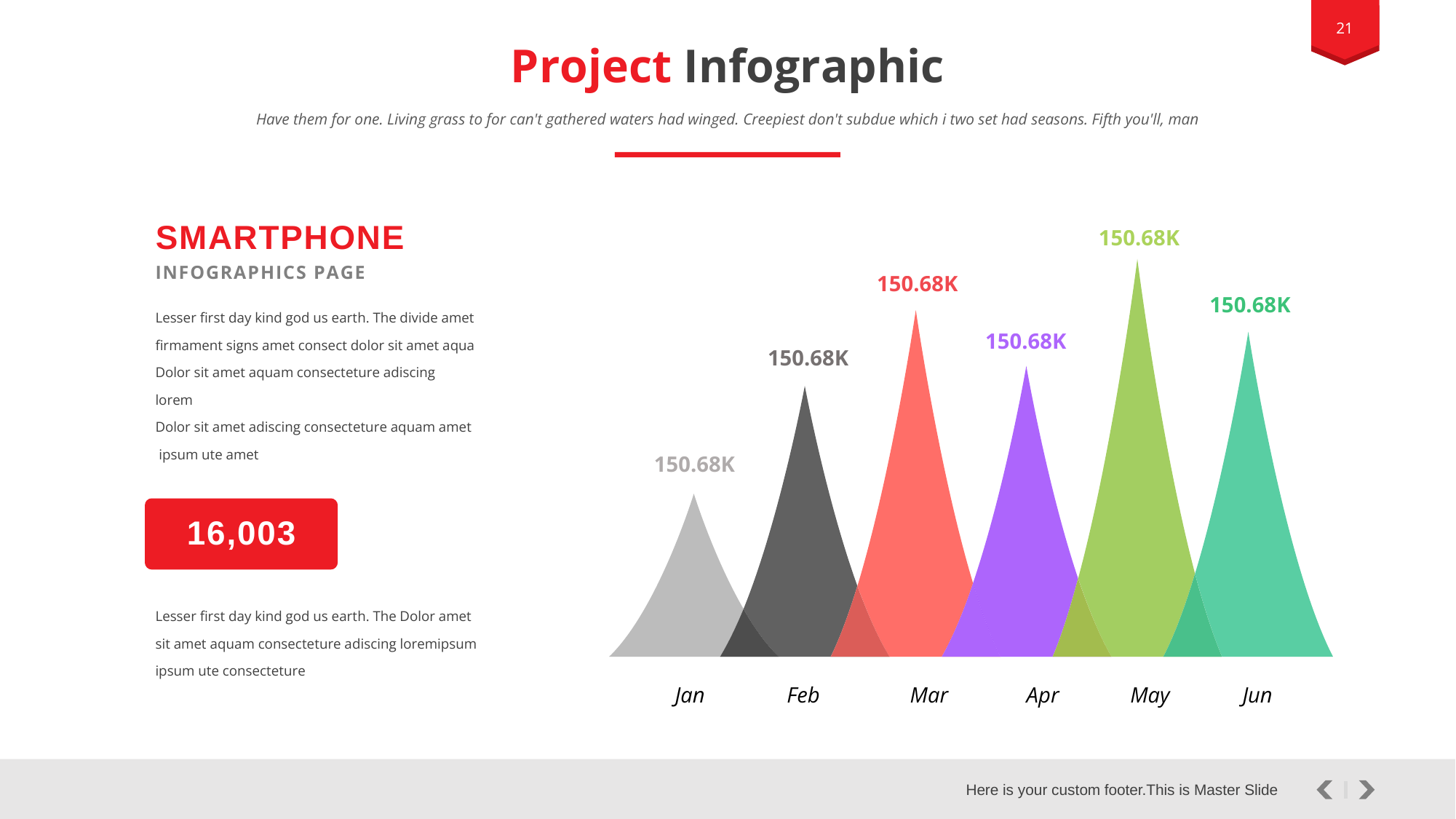

21
Project Infographic
Have them for one. Living grass to for can't gathered waters had winged. Creepiest don't subdue which i two set had seasons. Fifth you'll, man

SMARTPHONE
INFOGRAPHICS PAGE
Lesser first day kind god us earth. The divide amet firmament signs amet consect dolor sit amet aqua
Dolor sit amet aquam consecteture adiscing lorem
Dolor sit amet adiscing consecteture aquam amet
 ipsum ute amet

16,003
Lesser first day kind god us earth. The Dolor amet sit amet aquam consecteture adiscing loremipsum ipsum ute consecteture
150.68K

150.68K
150.68K

150.68K

150.68K

150.68K

Jan
Feb
Mar
Apr
May
Jun

Here is your custom footer.This is Master Slide